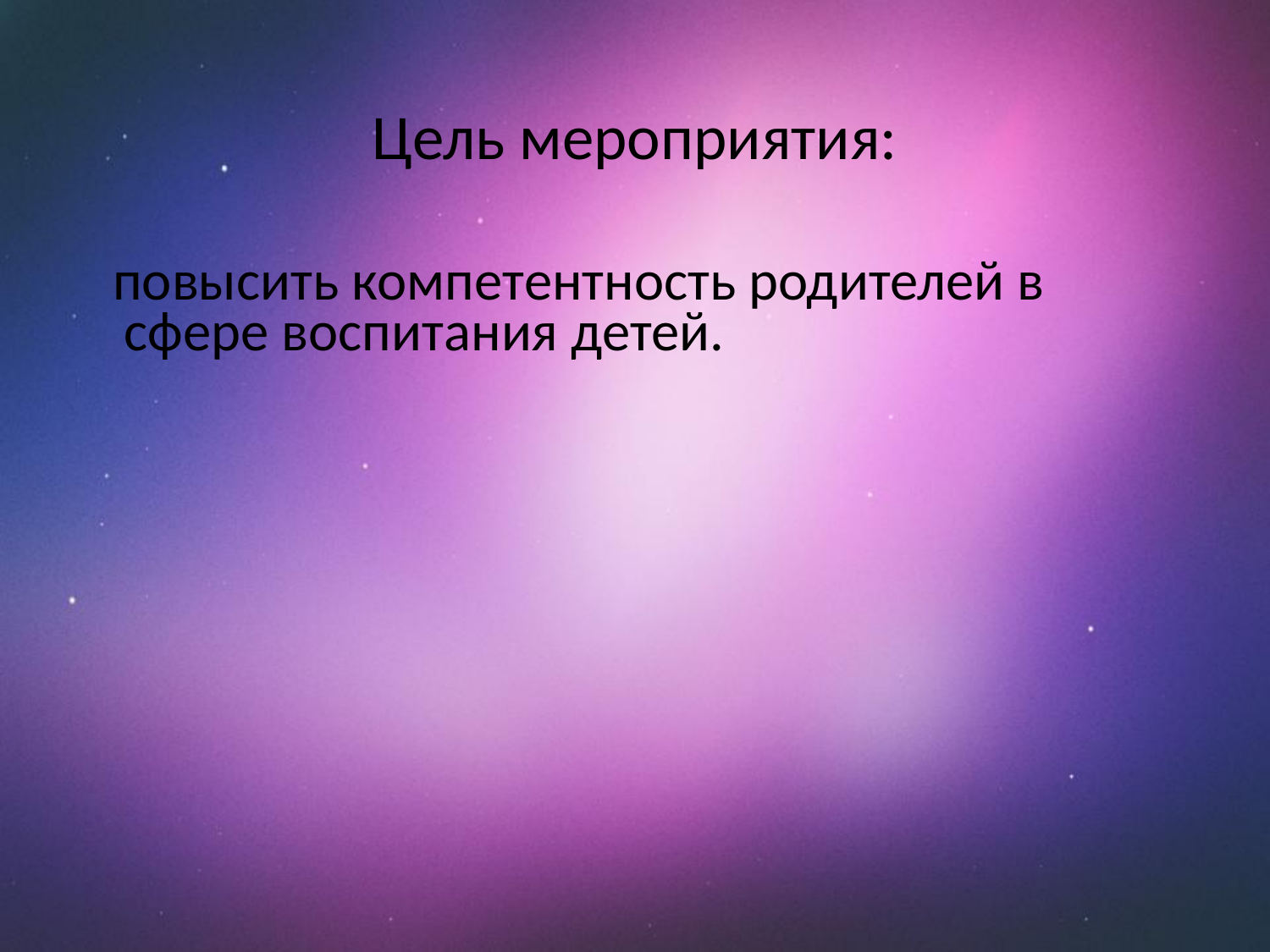

# Цель мероприятия:
 повысить компетентность родителей в сфере воспитания детей.